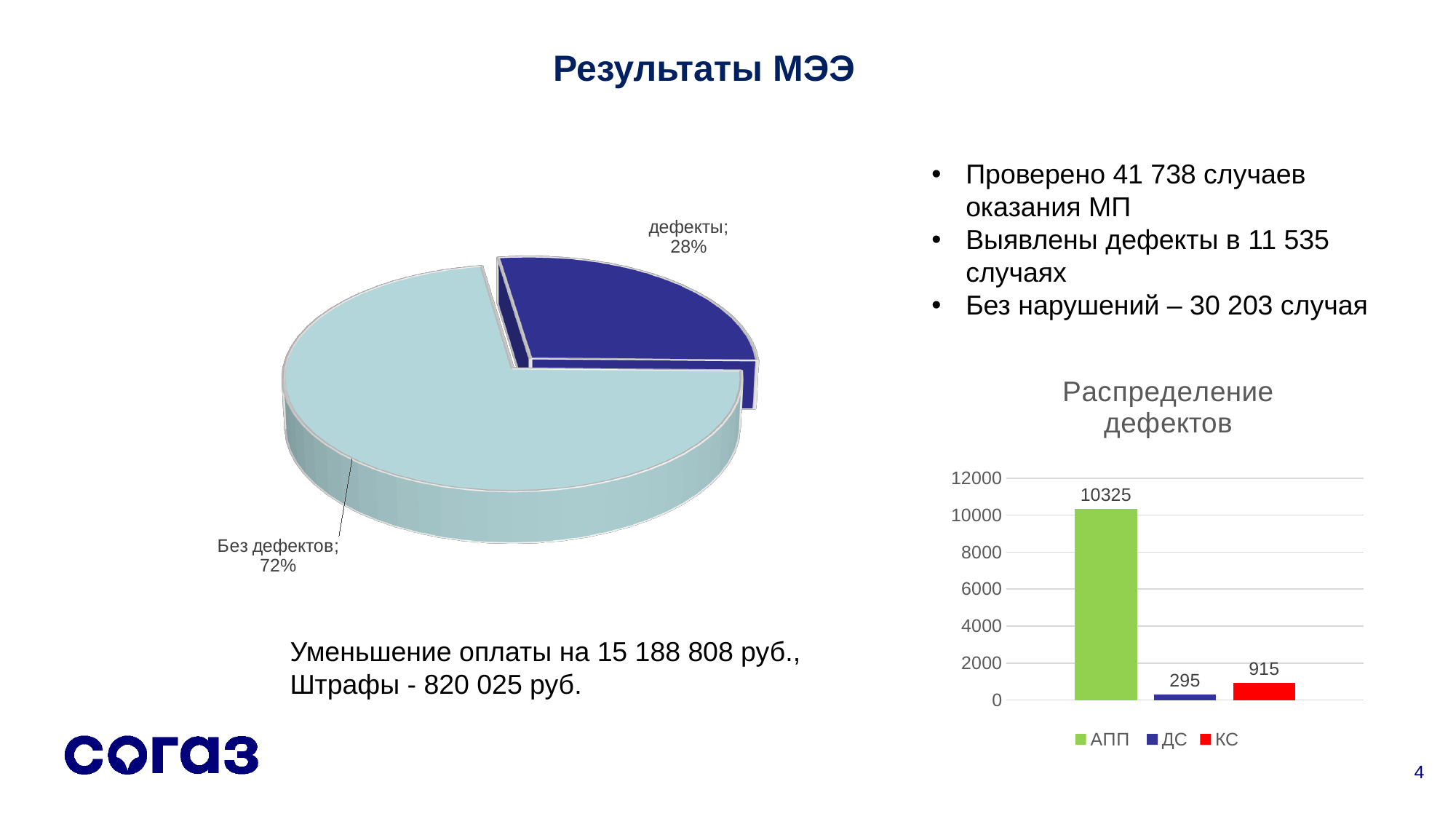

Результаты МЭЭ

[unsupported chart]

Проверено 41 738 случаев оказания МП
Выявлены дефекты в 11 535 случаях
Без нарушений – 30 203 случая

### Chart: Распределение дефектов

| Category | АПП  | ДС | КС |
|---|---|---|---|
| распределение дефектов  | 10325.0 | 295.0 | 915.0 |
Уменьшение оплаты на 15 188 808 руб.,
Штрафы - 820 025 руб.